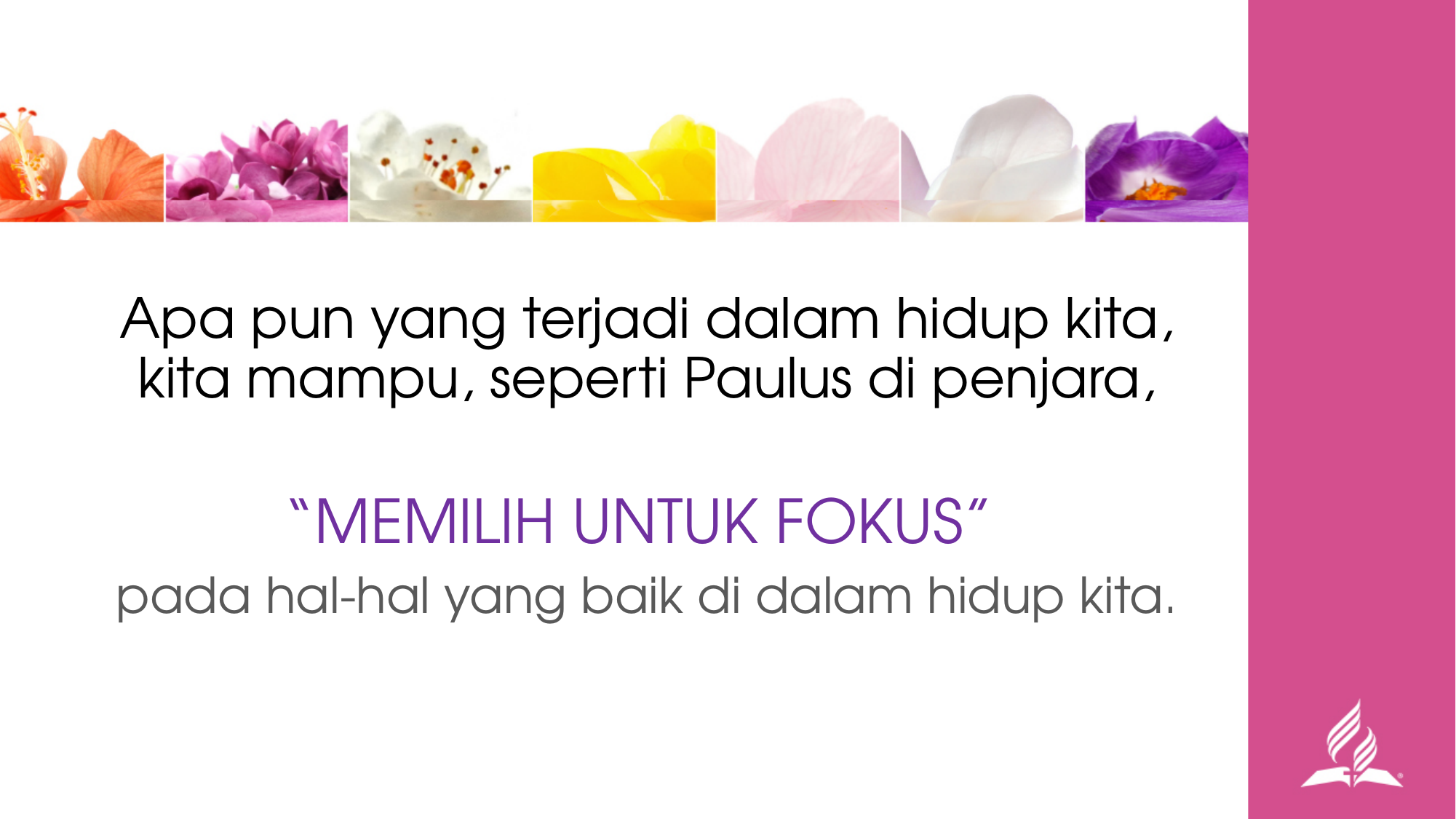

Apa pun yang terjadi dalam hidup kita, kita mampu, seperti Paulus di penjara,

“MEMILIH UNTUK FOKUS”
pada hal-hal yang baik di dalam hidup kita.